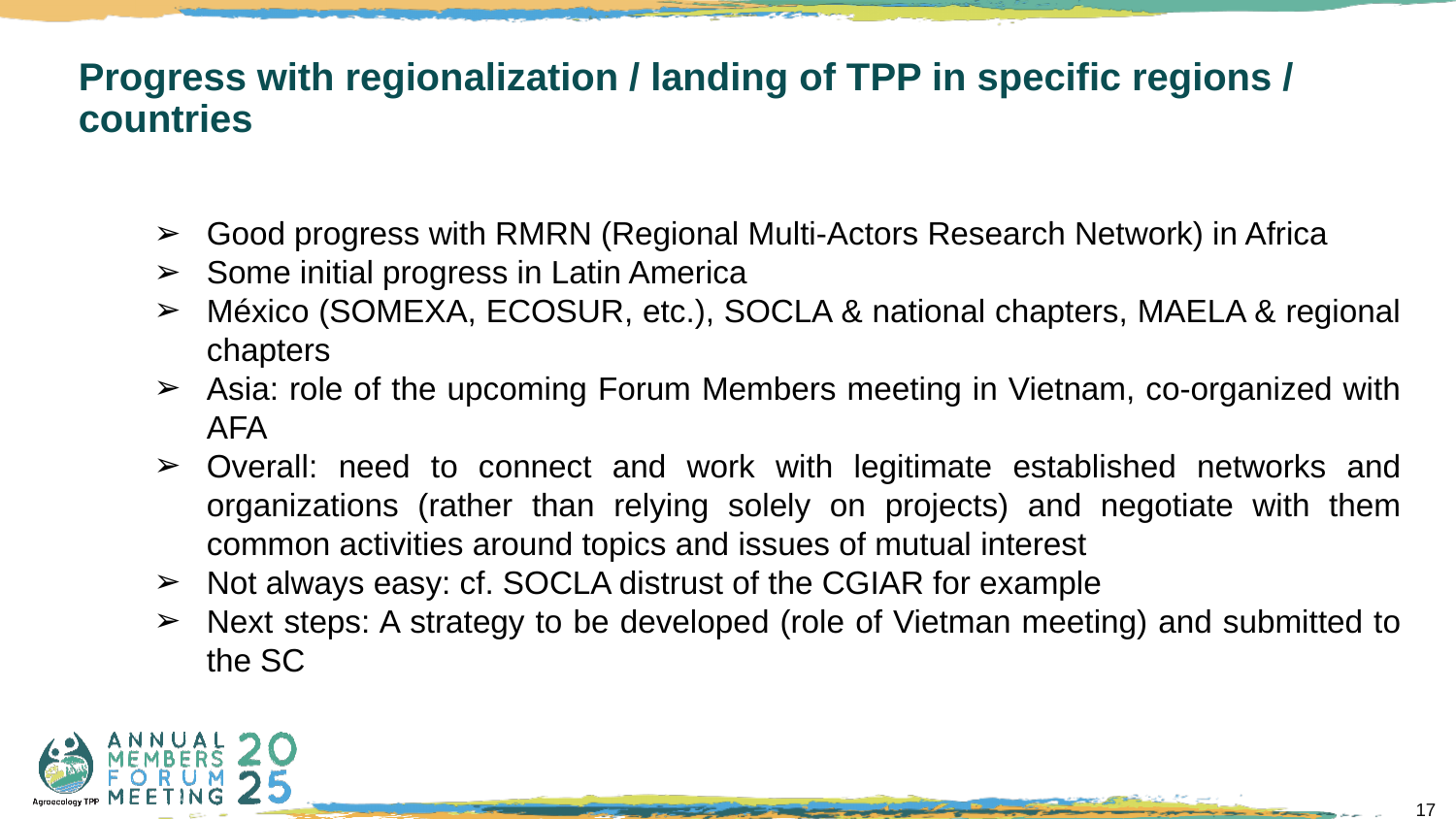

# Progress with regionalization / landing of TPP in specific regions / countries
Good progress with RMRN (Regional Multi-Actors Research Network) in Africa
Some initial progress in Latin America
México (SOMEXA, ECOSUR, etc.), SOCLA & national chapters, MAELA & regional chapters
Asia: role of the upcoming Forum Members meeting in Vietnam, co-organized with AFA
Overall: need to connect and work with legitimate established networks and organizations (rather than relying solely on projects) and negotiate with them common activities around topics and issues of mutual interest
Not always easy: cf. SOCLA distrust of the CGIAR for example
Next steps: A strategy to be developed (role of Vietman meeting) and submitted to the SC